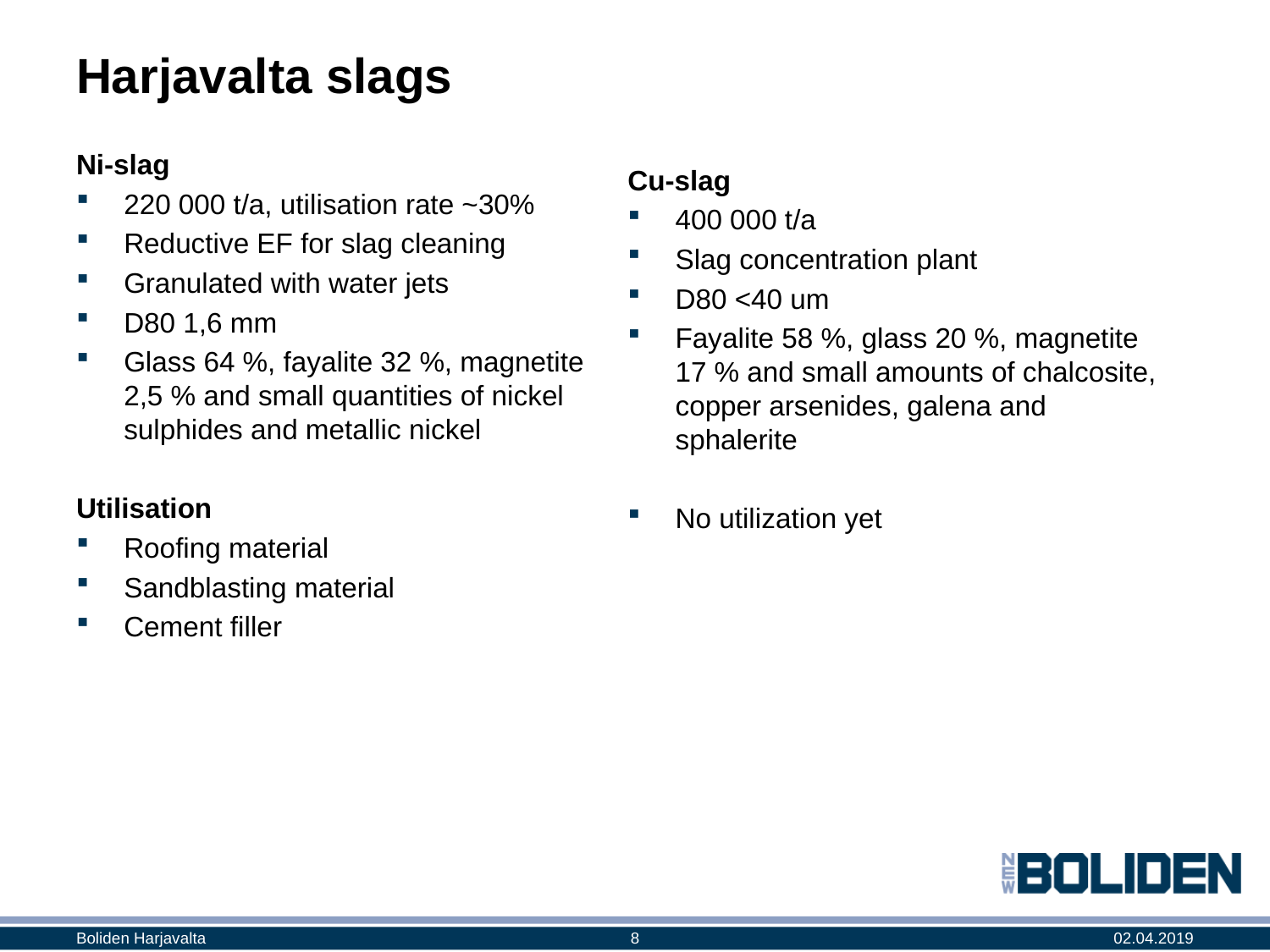

# Harjavalta slags
Ni-slag
220 000 t/a, utilisation rate ~30%
Reductive EF for slag cleaning
Granulated with water jets
D80 1,6 mm
Glass 64 %, fayalite 32 %, magnetite 2,5 % and small quantities of nickel sulphides and metallic nickel

Utilisation
Roofing material
Sandblasting material
Cement filler
Cu-slag
400 000 t/a
Slag concentration plant
D80 <40 um
Fayalite 58 %, glass 20 %, magnetite 17 % and small amounts of chalcosite, copper arsenides, galena and sphalerite

No utilization yet
Boliden Harjavalta
8
02.04.2019